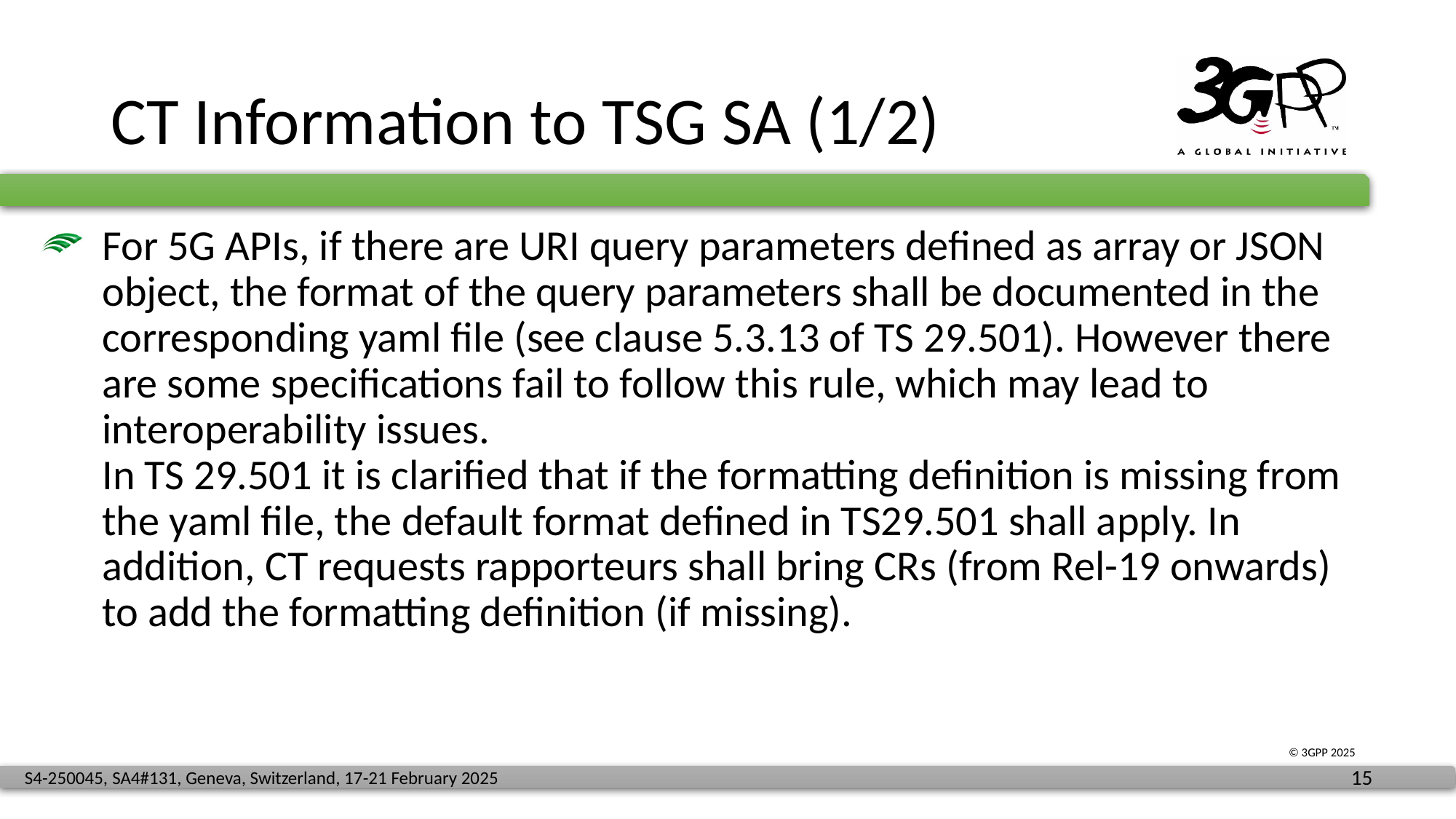

# CT Information to TSG SA (1/2)
For 5G APIs, if there are URI query parameters defined as array or JSON object, the format of the query parameters shall be documented in the corresponding yaml file (see clause 5.3.13 of TS 29.501). However there are some specifications fail to follow this rule, which may lead to interoperability issues.
In TS 29.501 it is clarified that if the formatting definition is missing from the yaml file, the default format defined in TS29.501 shall apply. In addition, CT requests rapporteurs shall bring CRs (from Rel-19 onwards) to add the formatting definition (if missing).